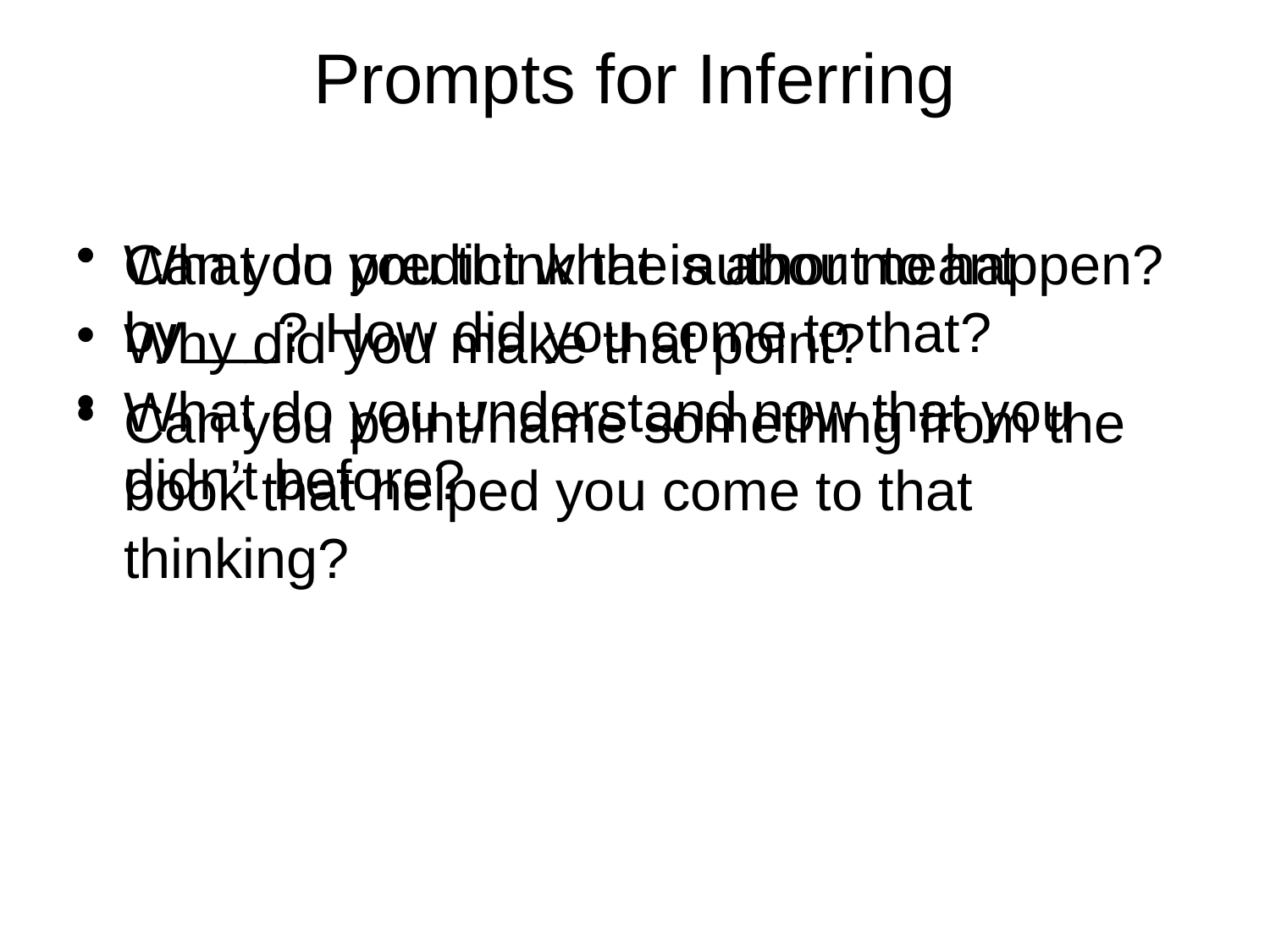

# Prompts for Inferring
Can you predict what is about to happen?
Why did you make that point?
Can you point/name something from the book that helped you come to that thinking?
What do you think the author meant by___? How did you come to that?
What do you understand now that you didn’t before?